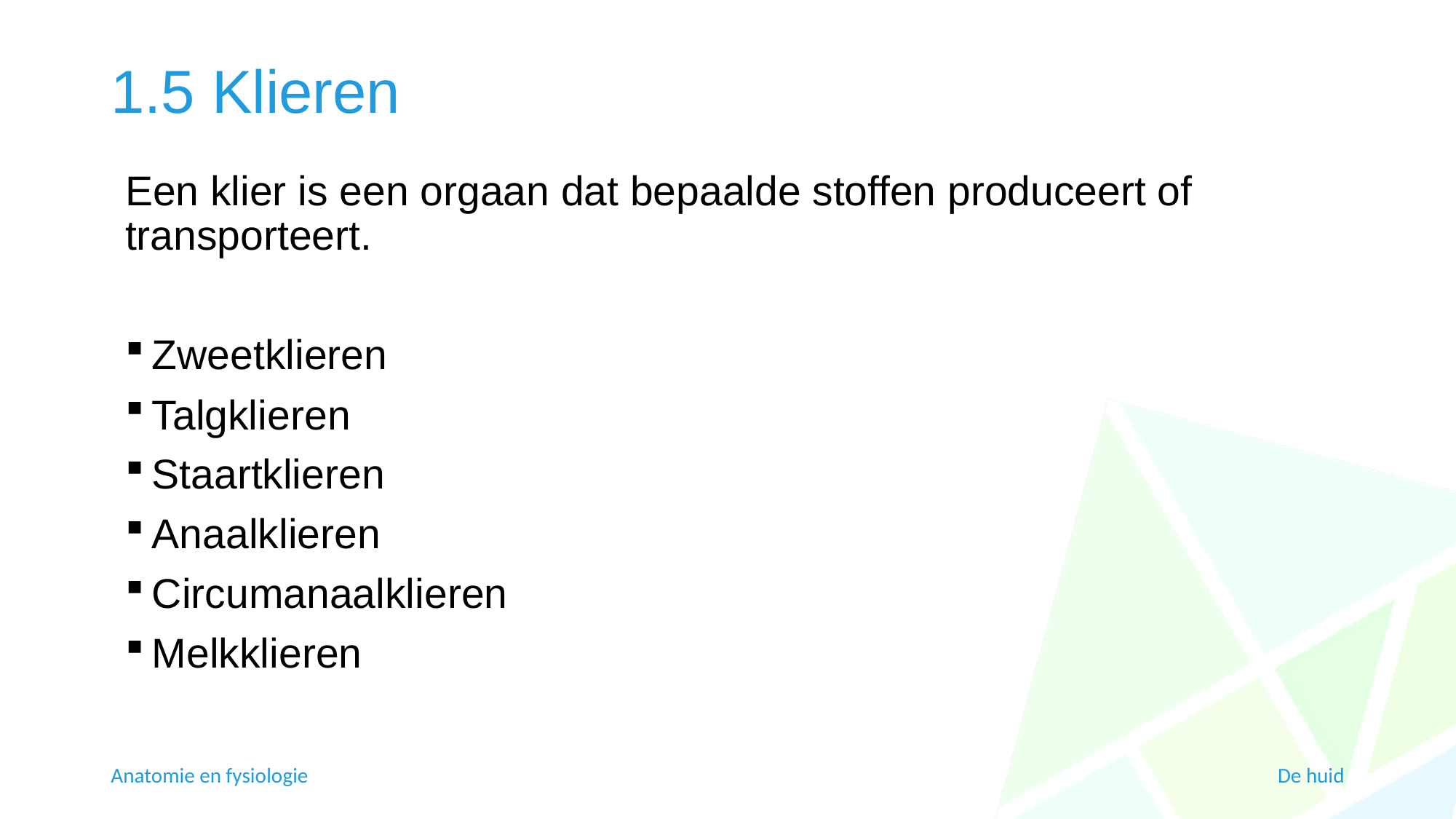

# 1.5 Klieren
Een klier is een orgaan dat bepaalde stoffen produceert of transporteert.

Zweetklieren
Talgklieren
Staartklieren
Anaalklieren
Circumanaalklieren
Melkklieren
Anatomie en fysiologie
De huid